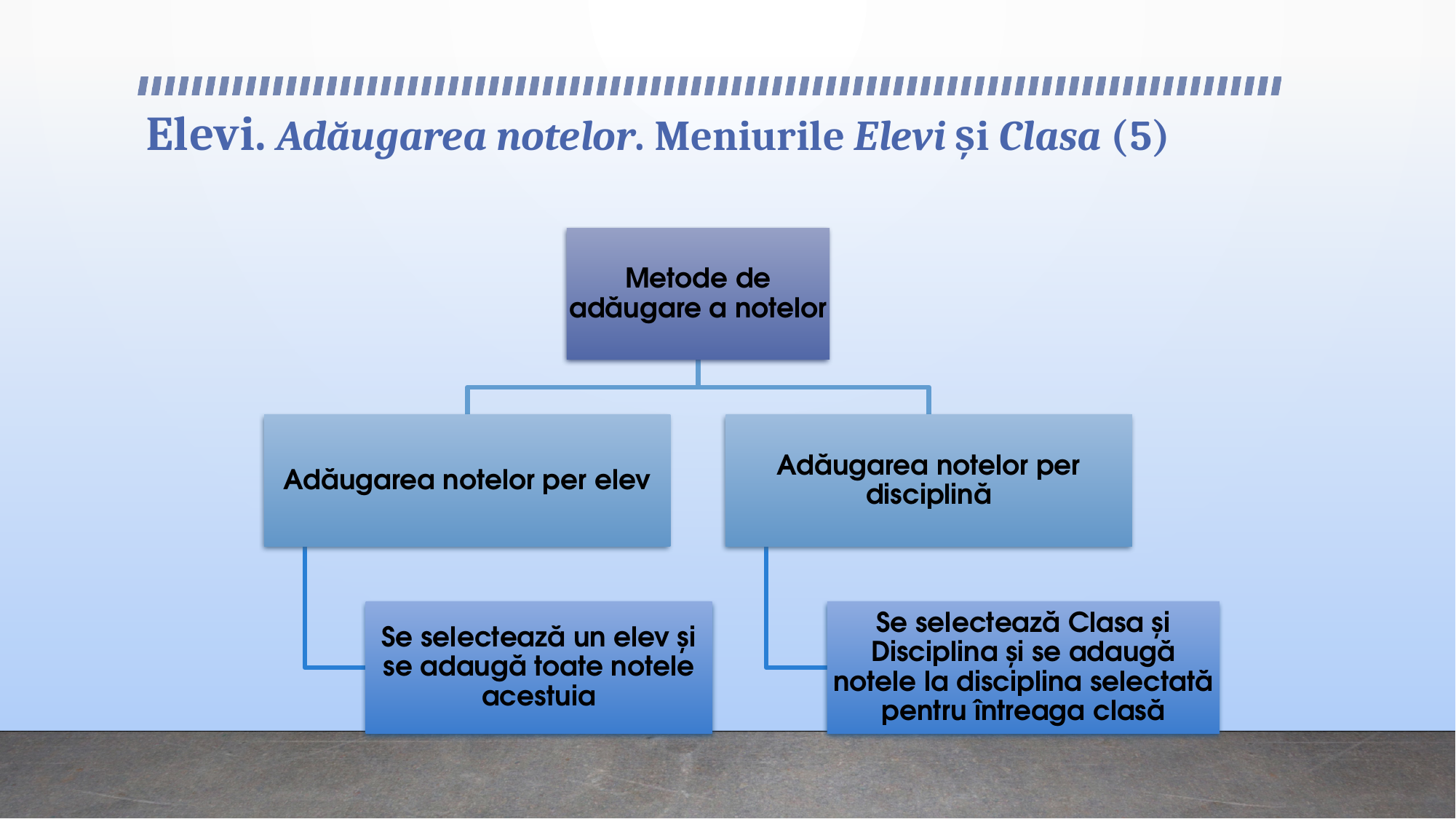

# Elevi. Adăugarea notelor. Meniurile Elevi și Clasa (5)
Metode de adăugare a notelor
Adăugarea notelor per elev
Se selectează un elev și se adaugă toate notele acestuia
Adăugarea notelor per disciplină
Se selectează Clasa și Disciplina și se adaugă notele la disciplina selectată pentru întreaga clasă